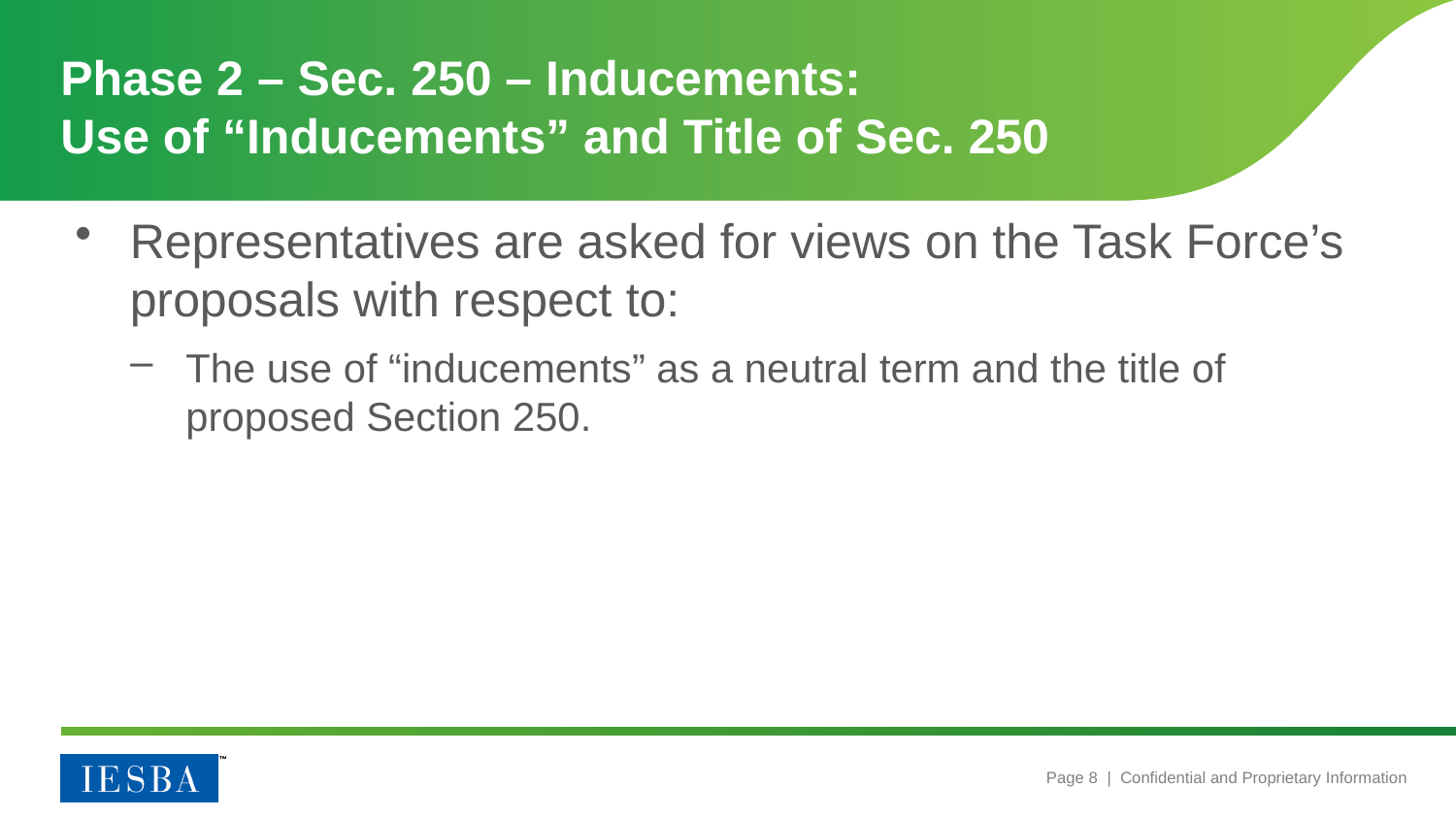

# Phase 2 – Sec. 250 – Inducements: Use of “Inducements” and Title of Sec. 250
Representatives are asked for views on the Task Force’s proposals with respect to:
The use of “inducements” as a neutral term and the title of proposed Section 250.